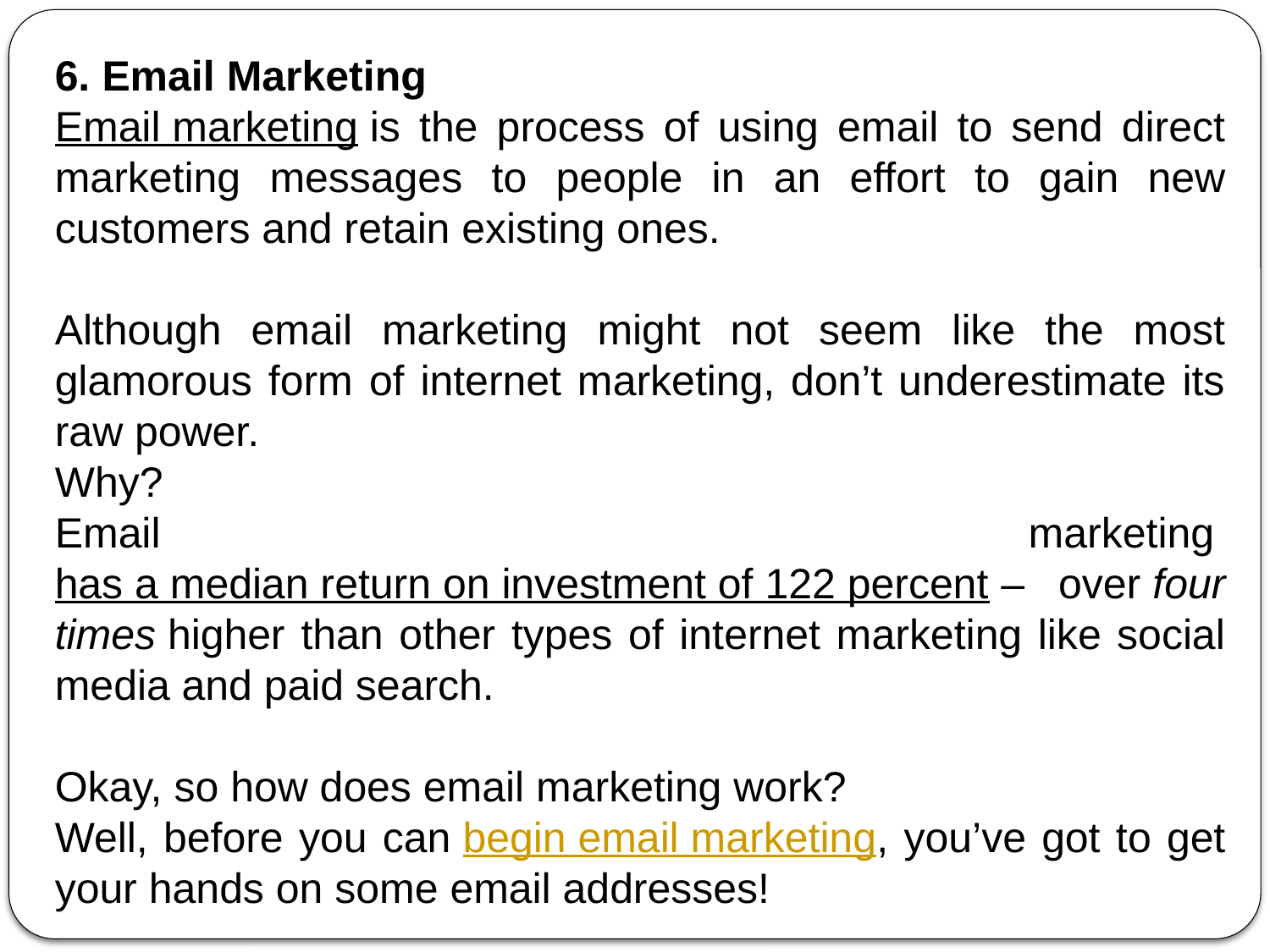

6. Email Marketing
Email marketing is the process of using email to send direct marketing messages to people in an effort to gain new customers and retain existing ones.

Although email marketing might not seem like the most glamorous form of internet marketing, don’t underestimate its raw power.
Why?
Email marketing has a median return on investment of 122 percent – over four times higher than other types of internet marketing like social media and paid search.

Okay, so how does email marketing work?
Well, before you can begin email marketing, you’ve got to get your hands on some email addresses!